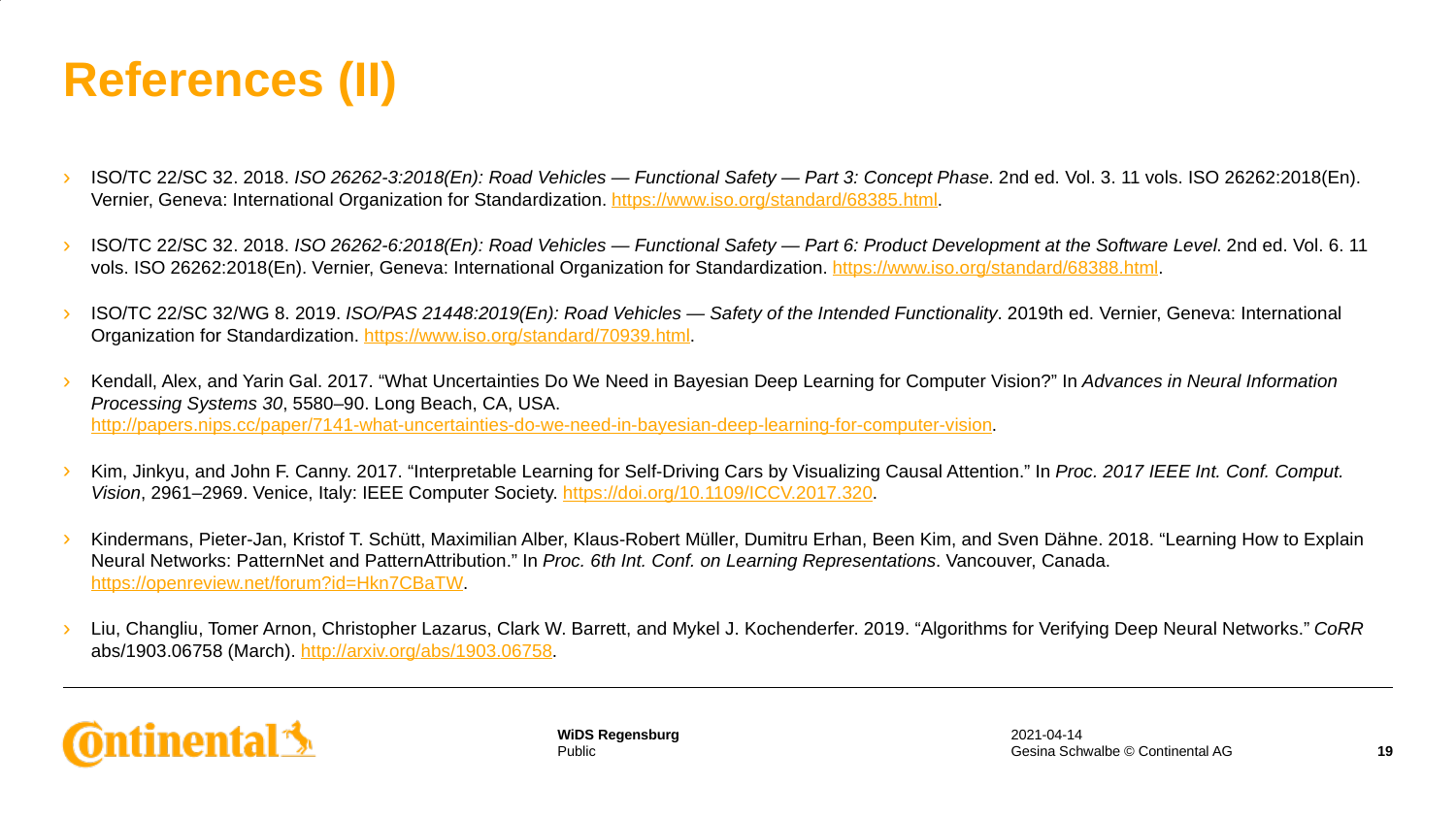

# References (II)
ISO/TC 22/SC 32. 2018. ISO 26262-3:2018(En): Road Vehicles — Functional Safety — Part 3: Concept Phase. 2nd ed. Vol. 3. 11 vols. ISO 26262:2018(En). Vernier, Geneva: International Organization for Standardization. https://www.iso.org/standard/68385.html.
ISO/TC 22/SC 32. 2018. ISO 26262-6:2018(En): Road Vehicles — Functional Safety — Part 6: Product Development at the Software Level. 2nd ed. Vol. 6. 11 vols. ISO 26262:2018(En). Vernier, Geneva: International Organization for Standardization. https://www.iso.org/standard/68388.html.
ISO/TC 22/SC 32/WG 8. 2019. ISO/PAS 21448:2019(En): Road Vehicles — Safety of the Intended Functionality. 2019th ed. Vernier, Geneva: International Organization for Standardization. https://www.iso.org/standard/70939.html.
Kendall, Alex, and Yarin Gal. 2017. “What Uncertainties Do We Need in Bayesian Deep Learning for Computer Vision?” In Advances in Neural Information Processing Systems 30, 5580–90. Long Beach, CA, USA. http://papers.nips.cc/paper/7141-what-uncertainties-do-we-need-in-bayesian-deep-learning-for-computer-vision.
Kim, Jinkyu, and John F. Canny. 2017. “Interpretable Learning for Self-Driving Cars by Visualizing Causal Attention.” In Proc. 2017 IEEE Int. Conf. Comput. Vision, 2961–2969. Venice, Italy: IEEE Computer Society. https://doi.org/10.1109/ICCV.2017.320.
Kindermans, Pieter-Jan, Kristof T. Schütt, Maximilian Alber, Klaus-Robert Müller, Dumitru Erhan, Been Kim, and Sven Dähne. 2018. “Learning How to Explain Neural Networks: PatternNet and PatternAttribution.” In Proc. 6th Int. Conf. on Learning Representations. Vancouver, Canada. https://openreview.net/forum?id=Hkn7CBaTW.
Liu, Changliu, Tomer Arnon, Christopher Lazarus, Clark W. Barrett, and Mykel J. Kochenderfer. 2019. “Algorithms for Verifying Deep Neural Networks.” CoRR abs/1903.06758 (March). http://arxiv.org/abs/1903.06758.
2021-04-14
Gesina Schwalbe © Continental AG
19